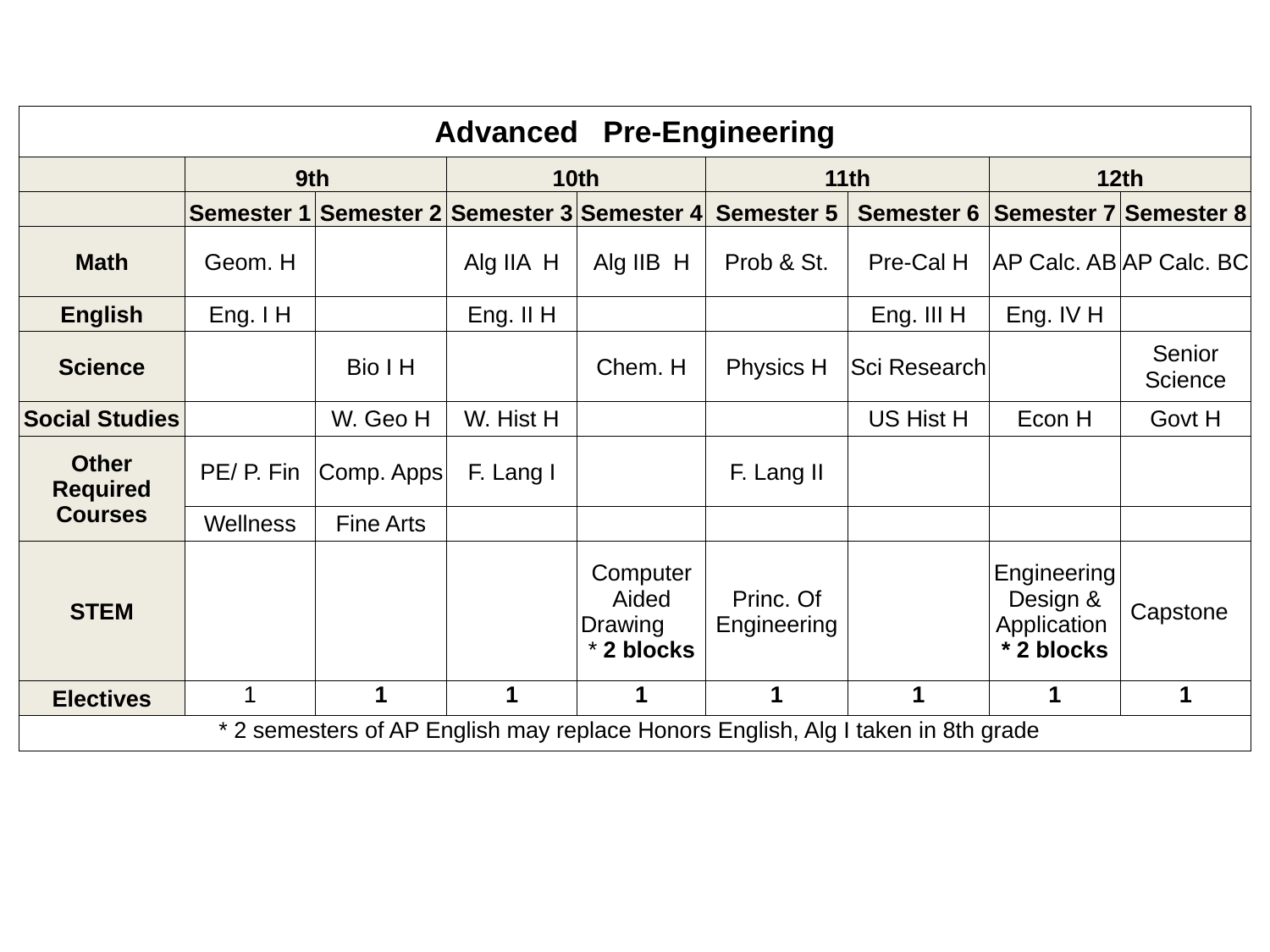

| Advanced Pre-Engineering |  |  |  |  |  |  |  |  |
| --- | --- | --- | --- | --- | --- | --- | --- | --- |
|  | 9th |  | 10th |  | 11th |  | 12th |  |
|  | Semester 1 | Semester 2 | Semester 3 | Semester 4 | Semester 5 | Semester 6 | Semester 7 | Semester 8 |
| Math | Geom. H |  | Alg IIA H | Alg IIB H | Prob & St. | Pre-Cal H | AP Calc. AB | AP Calc. BC |
| English | Eng. I H |  | Eng. II H |  |  | Eng. III H | Eng. IV H |  |
| Science |  | Bio I H |  | Chem. H | Physics H | Sci Research |  | Senior Science |
| Social Studies |  | W. Geo H | W. Hist H |  |  | US Hist H | Econ H | Govt H |
| Other Required Courses | PE/ P. Fin | Comp. Apps | F. Lang I |  | F. Lang II |  |  |  |
|  | Wellness | Fine Arts |  |  |  |  |  |  |
| STEM |  |  |  | Computer Aided Drawing \* 2 blocks | Princ. Of Engineering |  | Engineering Design & Application \* 2 blocks | Capstone |
| Electives | 1 | 1 | 1 | 1 | 1 | 1 | 1 | 1 |
| \* 2 semesters of AP English may replace Honors English, Alg I taken in 8th grade |  |  |  |  |  |  |  |  |